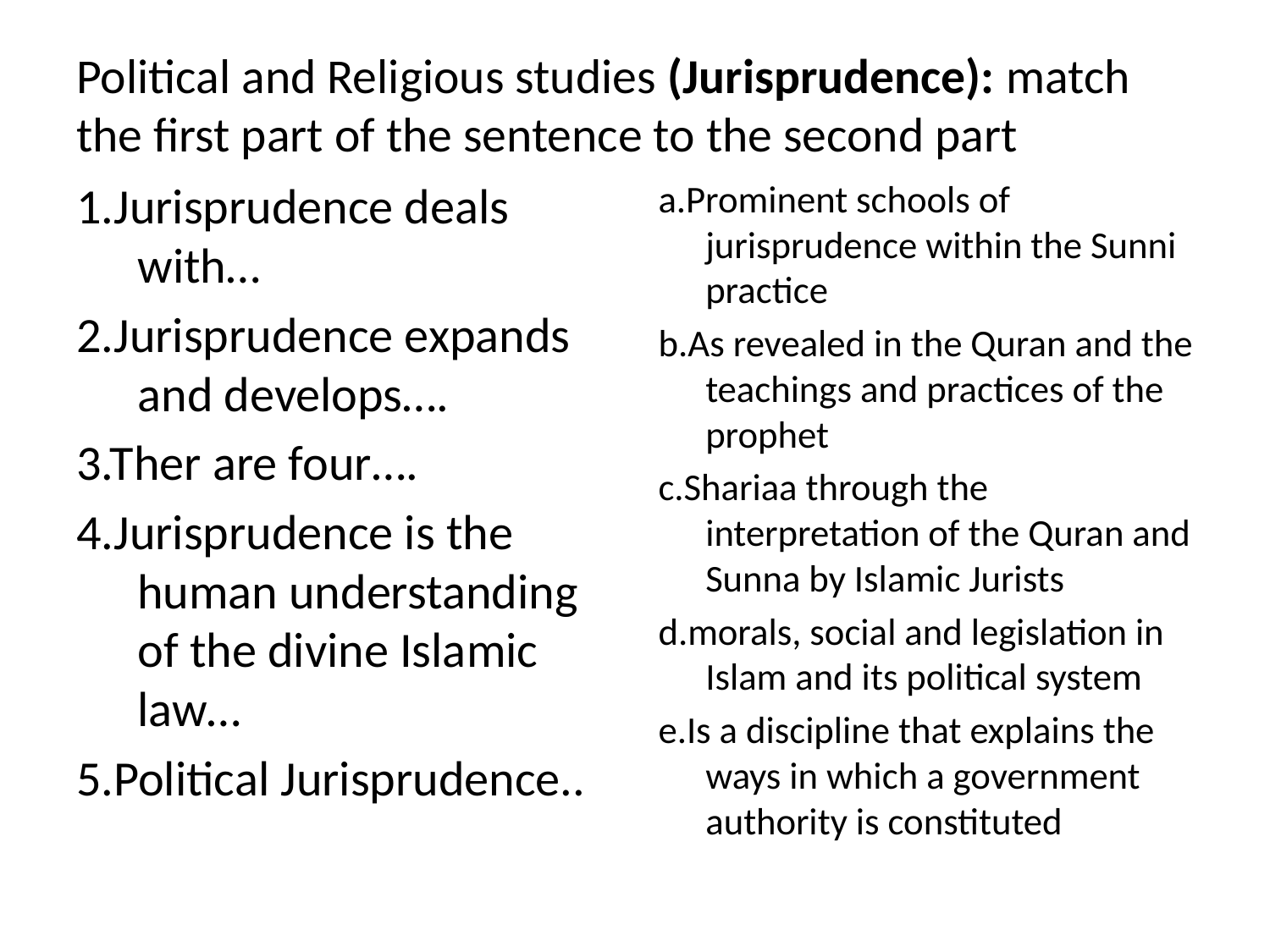

# Political and Religious studies (Jurisprudence): match the first part of the sentence to the second part
1.Jurisprudence deals with…
2.Jurisprudence expands and develops….
3.Ther are four….
4.Jurisprudence is the human understanding of the divine Islamic law…
5.Political Jurisprudence..
a.Prominent schools of jurisprudence within the Sunni practice
b.As revealed in the Quran and the teachings and practices of the prophet
c.Shariaa through the interpretation of the Quran and Sunna by Islamic Jurists
d.morals, social and legislation in Islam and its political system
e.Is a discipline that explains the ways in which a government authority is constituted